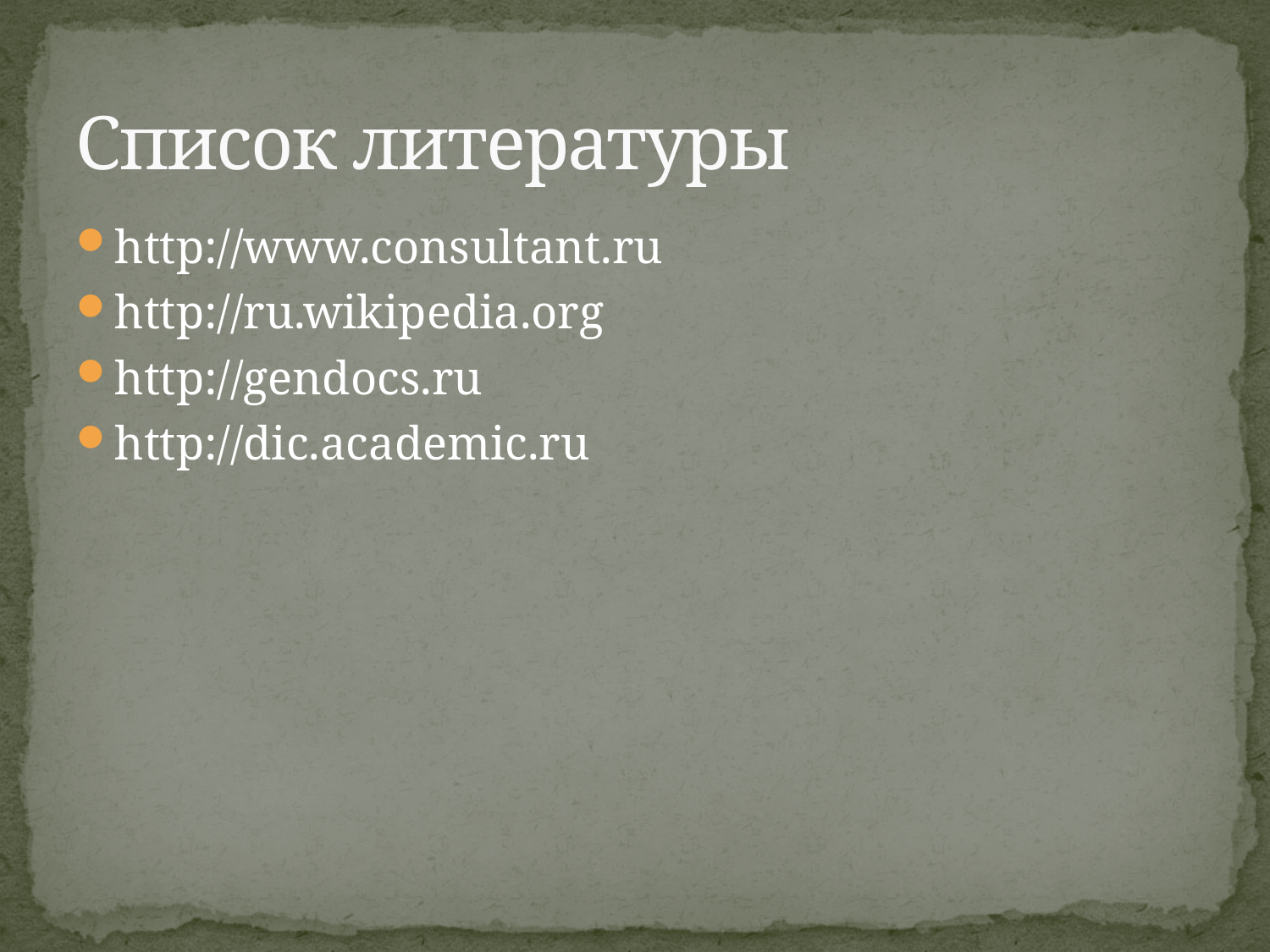

# Список литературы
http://www.consultant.ru
http://ru.wikipedia.org
http://gendocs.ru
http://dic.academic.ru